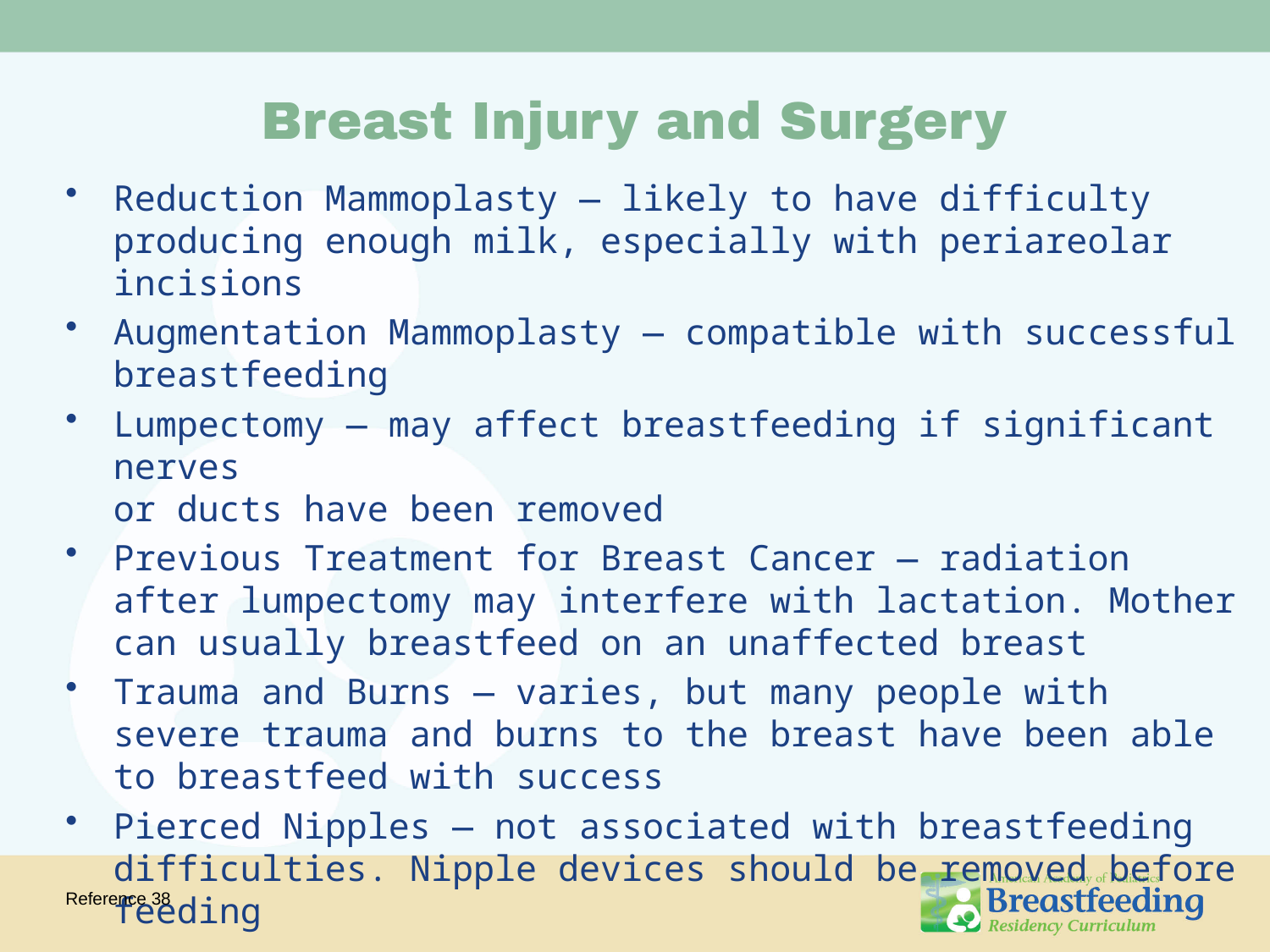

# Breast Injury and Surgery
Reduction Mammoplasty — likely to have difficulty producing enough milk, especially with periareolar incisions
Augmentation Mammoplasty — compatible with successful breastfeeding
Lumpectomy — may affect breastfeeding if significant nerves
or ducts have been removed
Previous Treatment for Breast Cancer — radiation after lumpectomy may interfere with lactation. Mother can usually breastfeed on an unaffected breast
Trauma and Burns — varies, but many people with severe trauma and burns to the breast have been able to breastfeed with success
Pierced Nipples — not associated with breastfeeding difficulties. Nipple devices should be removed before feeding
Reference 38